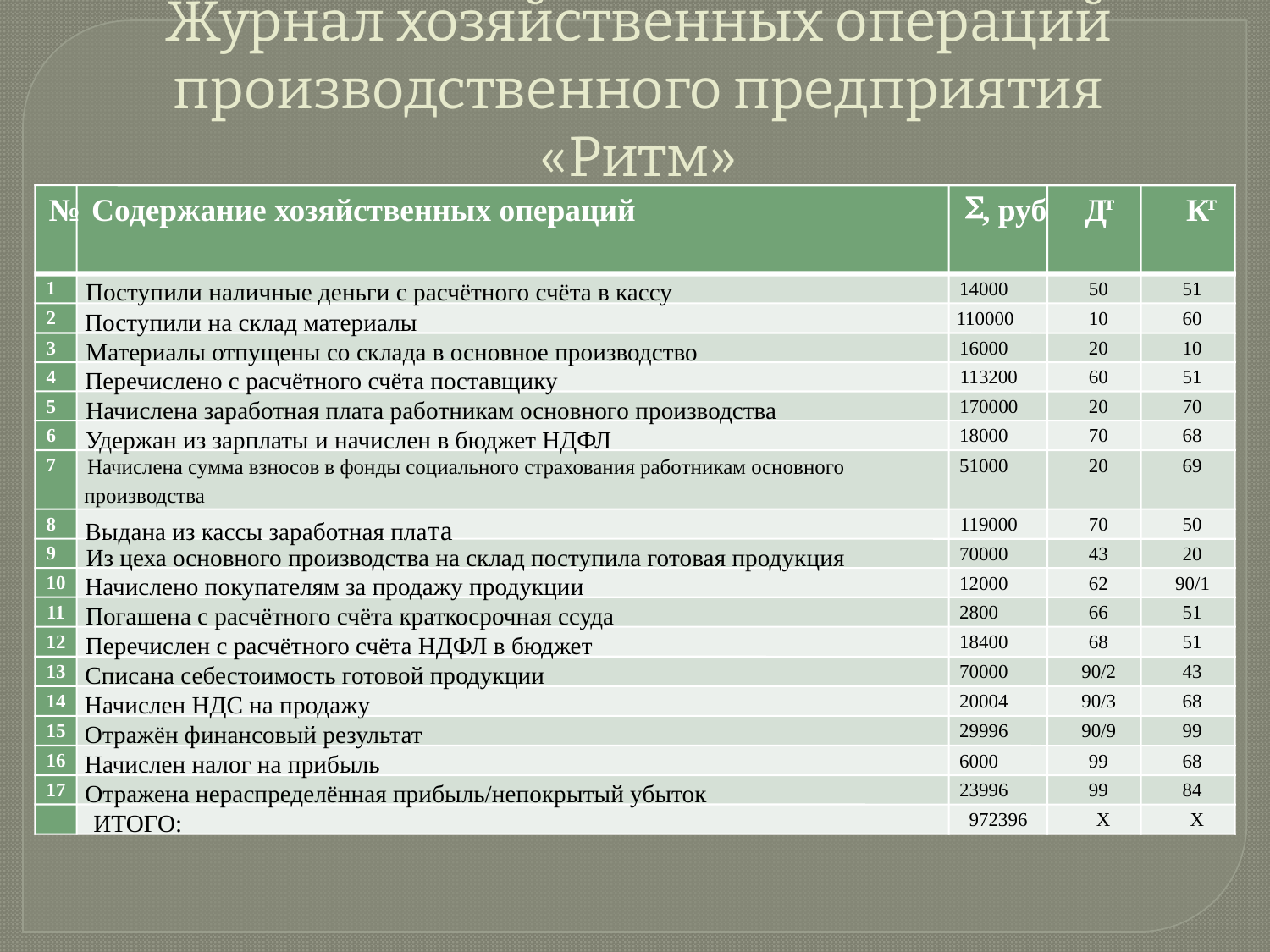

# Журнал хозяйственных операций производственного предприятия «Ритм»

Σ
№
Содержание хозяйственных операций
, руб
Д
К
т
т

1
14000
50
51
Поступили наличные деньги с расчётного счёта в кассу

2
110000
10
60
Поступили на склад материалы

3
16000
20
10
Материалы отпущены со склада в основное производство

4
113200
60
51
Перечислено с расчётного счёта поставщику

5
170000
20
70
Начислена заработная плата работникам основного производства

6
18000
70
68
Удержан из зарплаты и начислен в бюджет НДФЛ

7
51000
20
69
Начислена сумма взносов в фонды социального страхования работникам основного
производства

8
119000
70
50
Выдана из кассы заработная плата

9
70000
43
20
Из цеха основного производства на склад поступила готовая продукция

10
12000
62
90/1
Начислено покупателям за продажу продукции

11
2800
66
51
Погашена с расчётного счёта краткосрочная ссуда

12
18400
68
51
Перечислен с расчётного счёта НДФЛ в бюджет

13
70000
90/2
43
Списана себестоимость готовой продукции

14
20004
90/3
68
Начислен НДС на продажу

15
29996
90/9
99
Отражён финансовый результат

16
6000
99
68
Начислен налог на прибыль

17
23996
99
84
Отражена нераспределённая прибыль/непокрытый убыток

ИТОГО:
972396
Х
Х